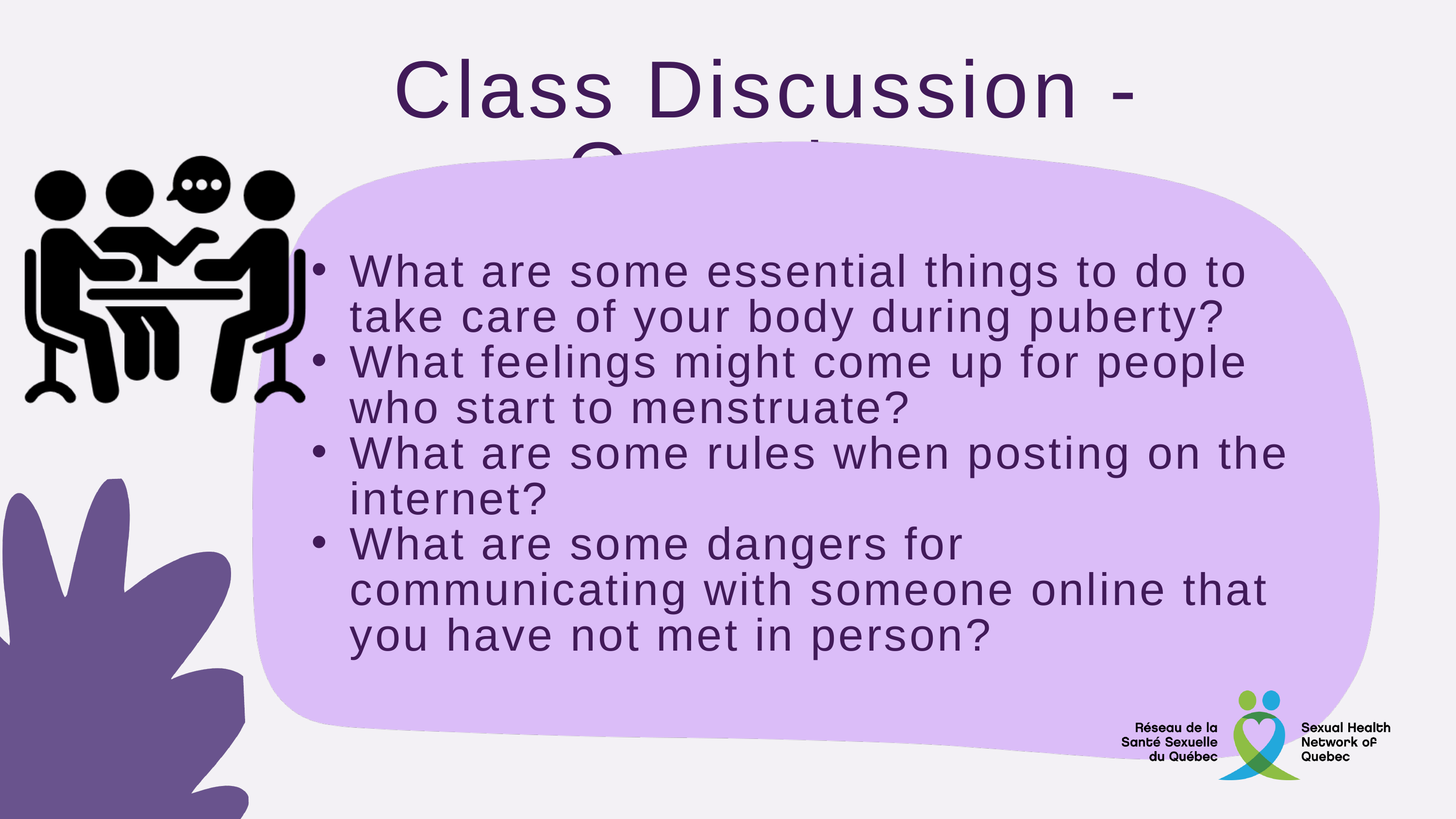

Class Discussion - Questions

What are some essential things to do to take care of your body during puberty?
What feelings might come up for people who start to menstruate?
What are some rules when posting on the internet?
What are some dangers for communicating with someone online that you have not met in person?